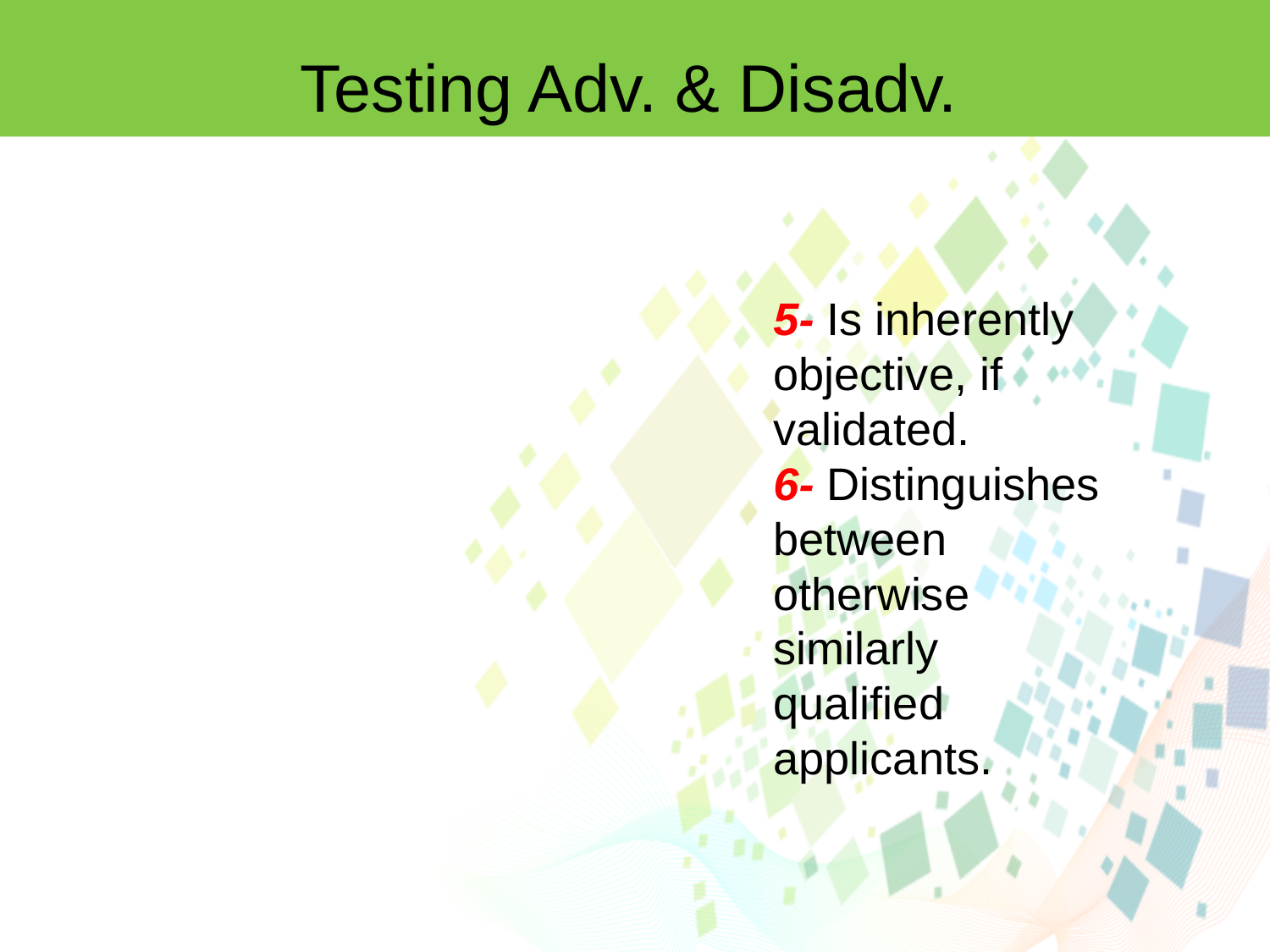

Testing Adv. & Disadv.
5- Is inherently objective, if validated.
6- Distinguishes between otherwise similarly qualiﬁed applicants.